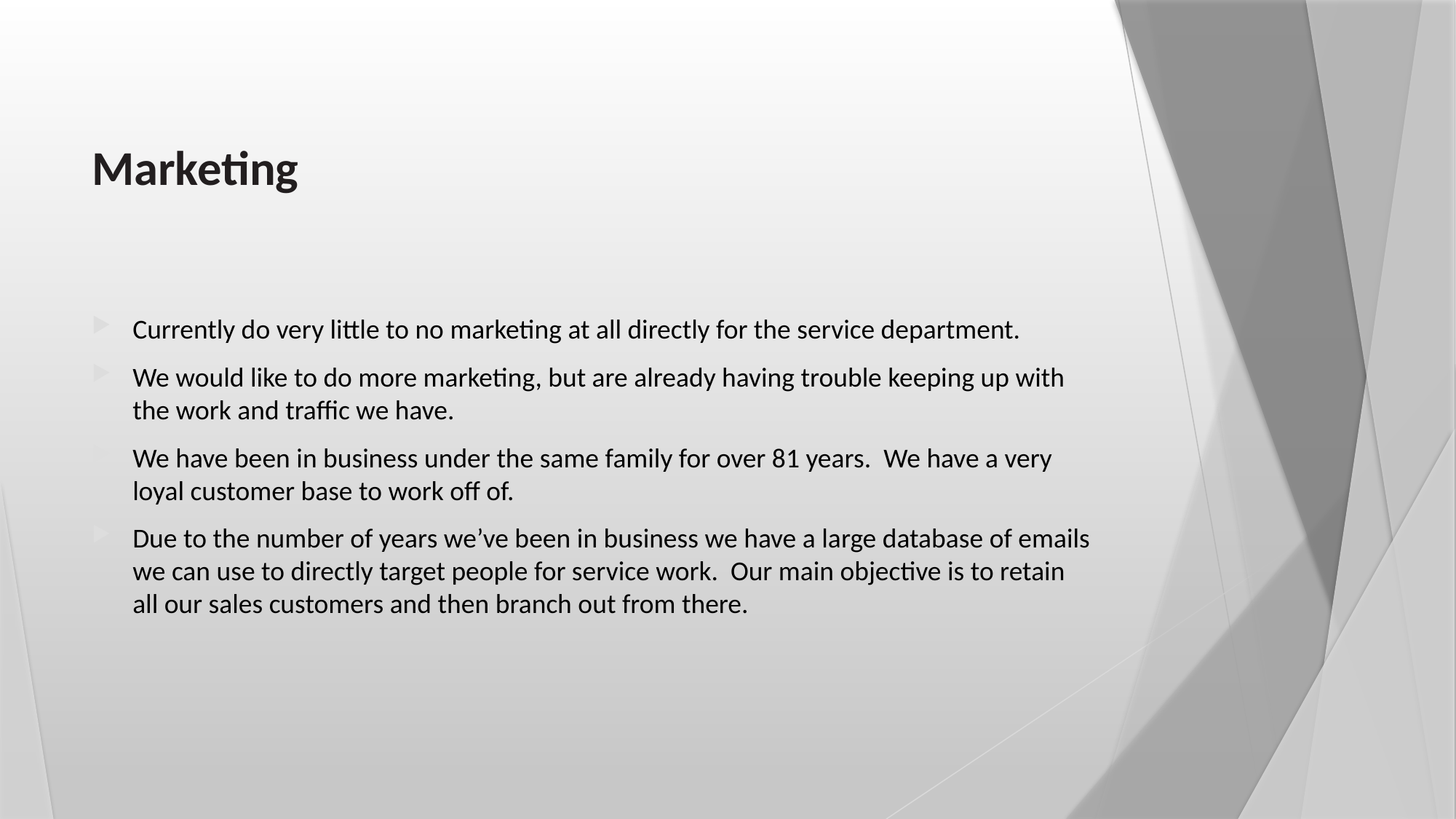

# Marketing

Currently do very little to no marketing at all directly for the service department.
We would like to do more marketing, but are already having trouble keeping up with the work and traffic we have.
We have been in business under the same family for over 81 years.  We have a very loyal customer base to work off of.
Due to the number of years we’ve been in business we have a large database of emails we can use to directly target people for service work.  Our main objective is to retain all our sales customers and then branch out from there.